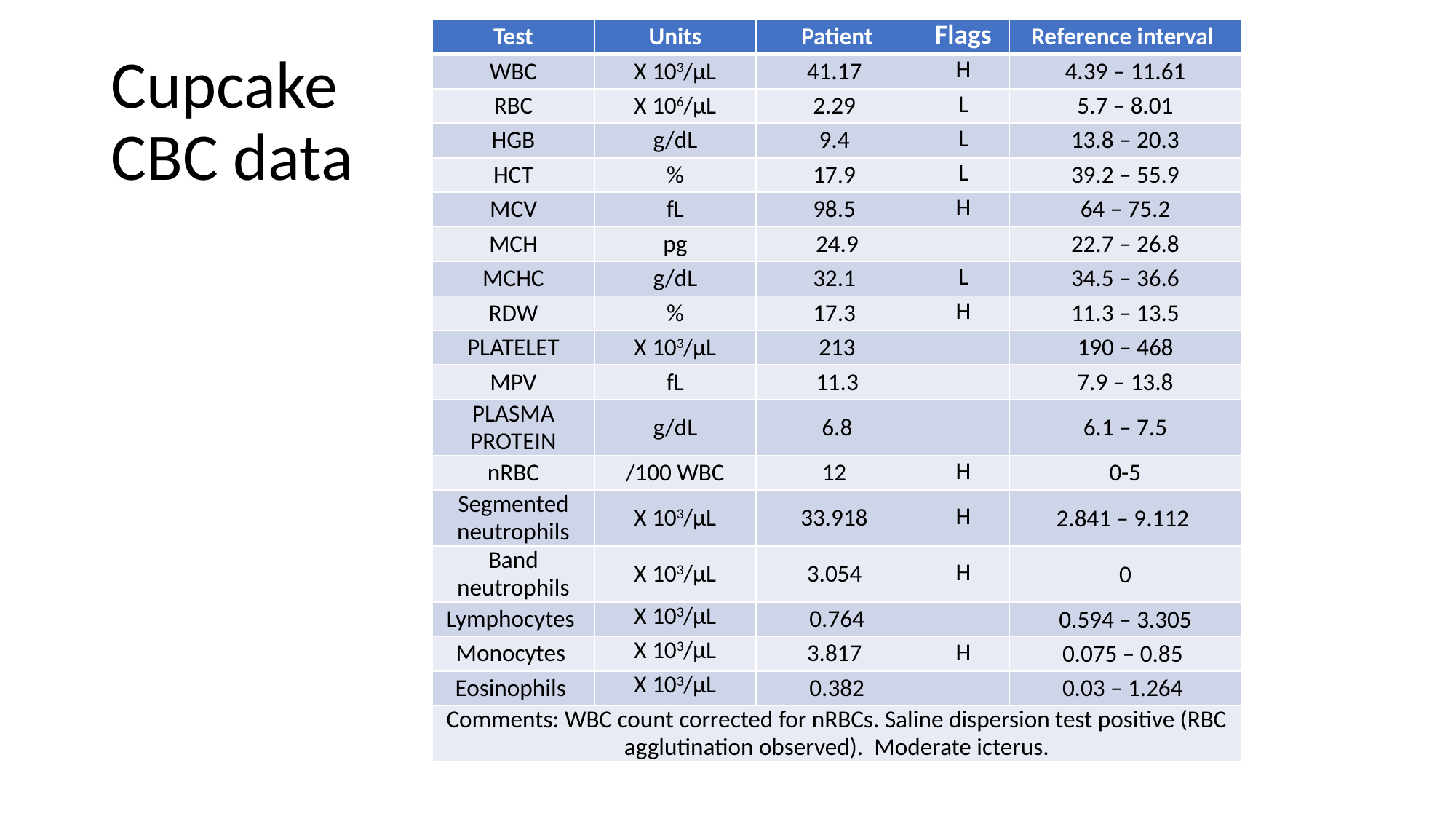

| Test | Units | Patient | Flags | Reference interval |
| --- | --- | --- | --- | --- |
| WBC | X 103/µL | 41.17 | H | 4.39 – 11.61 |
| RBC | X 106/µL | 2.29 | L | 5.7 – 8.01 |
| HGB | g/dL | 9.4 | L | 13.8 – 20.3 |
| HCT | % | 17.9 | L | 39.2 – 55.9 |
| MCV | fL | 98.5 | H | 64 – 75.2 |
| MCH | pg | 24.9 |  | 22.7 – 26.8 |
| MCHC | g/dL | 32.1 | L | 34.5 – 36.6 |
| RDW | % | 17.3 | H | 11.3 – 13.5 |
| PLATELET | X 103/µL | 213 |  | 190 – 468 |
| MPV | fL | 11.3 |  | 7.9 – 13.8 |
| PLASMA PROTEIN | g/dL | 6.8 |  | 6.1 – 7.5 |
| nRBC | /100 WBC | 12 | H | 0-5 |
| Segmented neutrophils | X 103/µL | 33.918 | H | 2.841 – 9.112 |
| Band neutrophils | X 103/µL | 3.054 | H | 0 |
| Lymphocytes | X 103/µL | 0.764 |  | 0.594 – 3.305 |
| Monocytes | X 103/µL | 3.817 | H | 0.075 – 0.85 |
| Eosinophils | X 103/µL | 0.382 |  | 0.03 – 1.264 |
| Comments: WBC count corrected for nRBCs. Saline dispersion test positive (RBC agglutination observed). Moderate icterus. |  |  |  |  |
# Cupcake CBC data